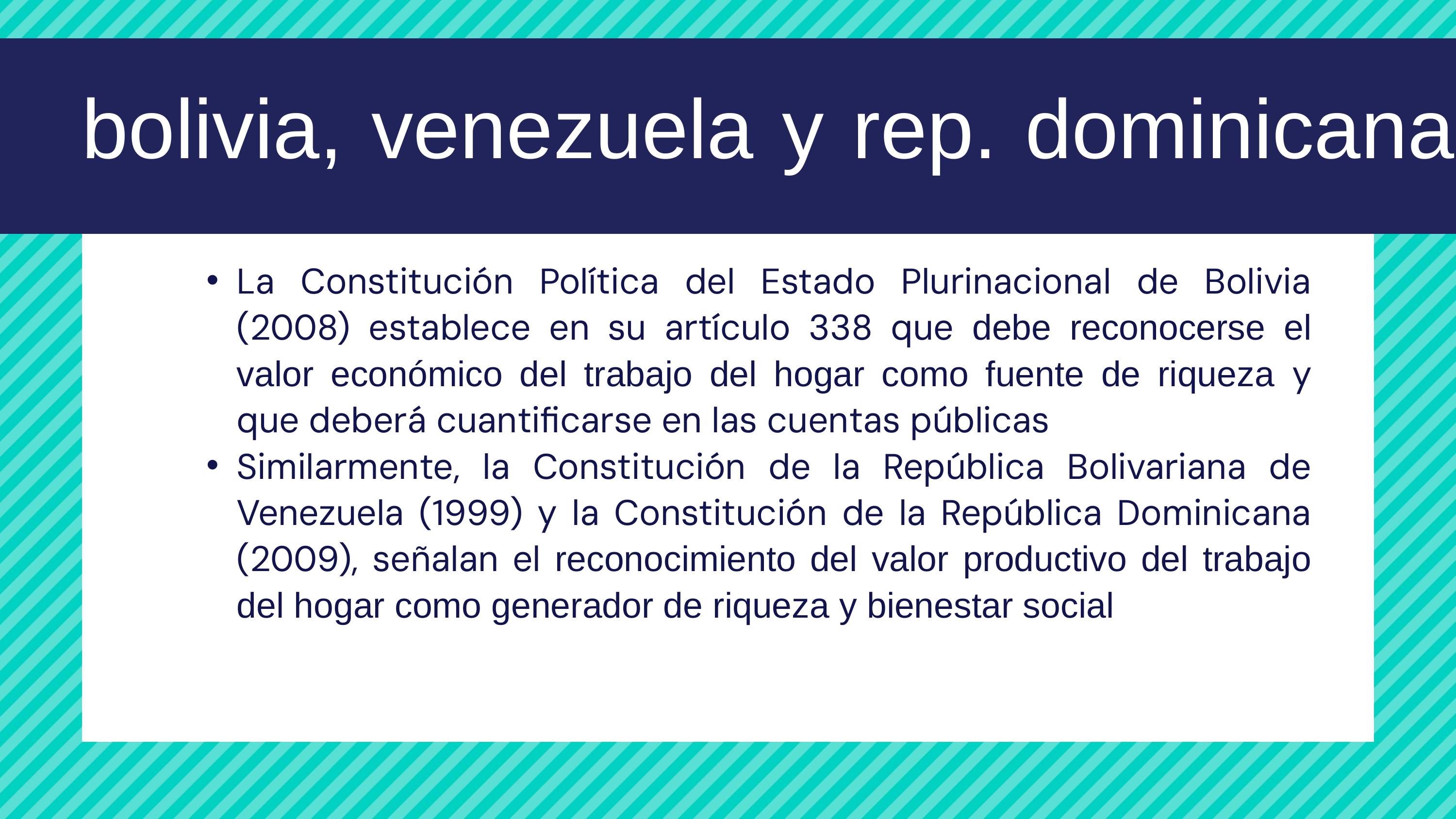

bolivia, venezuela y rep. dominicana

La Constitución Política del Estado Plurinacional de Bolivia (2008) establece en su artículo 338 que debe reconocerse el valor económico del trabajo del hogar como fuente de riqueza y que deberá cuantificarse en las cuentas públicas
Similarmente, la Constitución de la República Bolivariana de Venezuela (1999) y la Constitución de la República Dominicana (2009), señalan el reconocimiento del valor productivo del trabajo del hogar como generador de riqueza y bienestar social